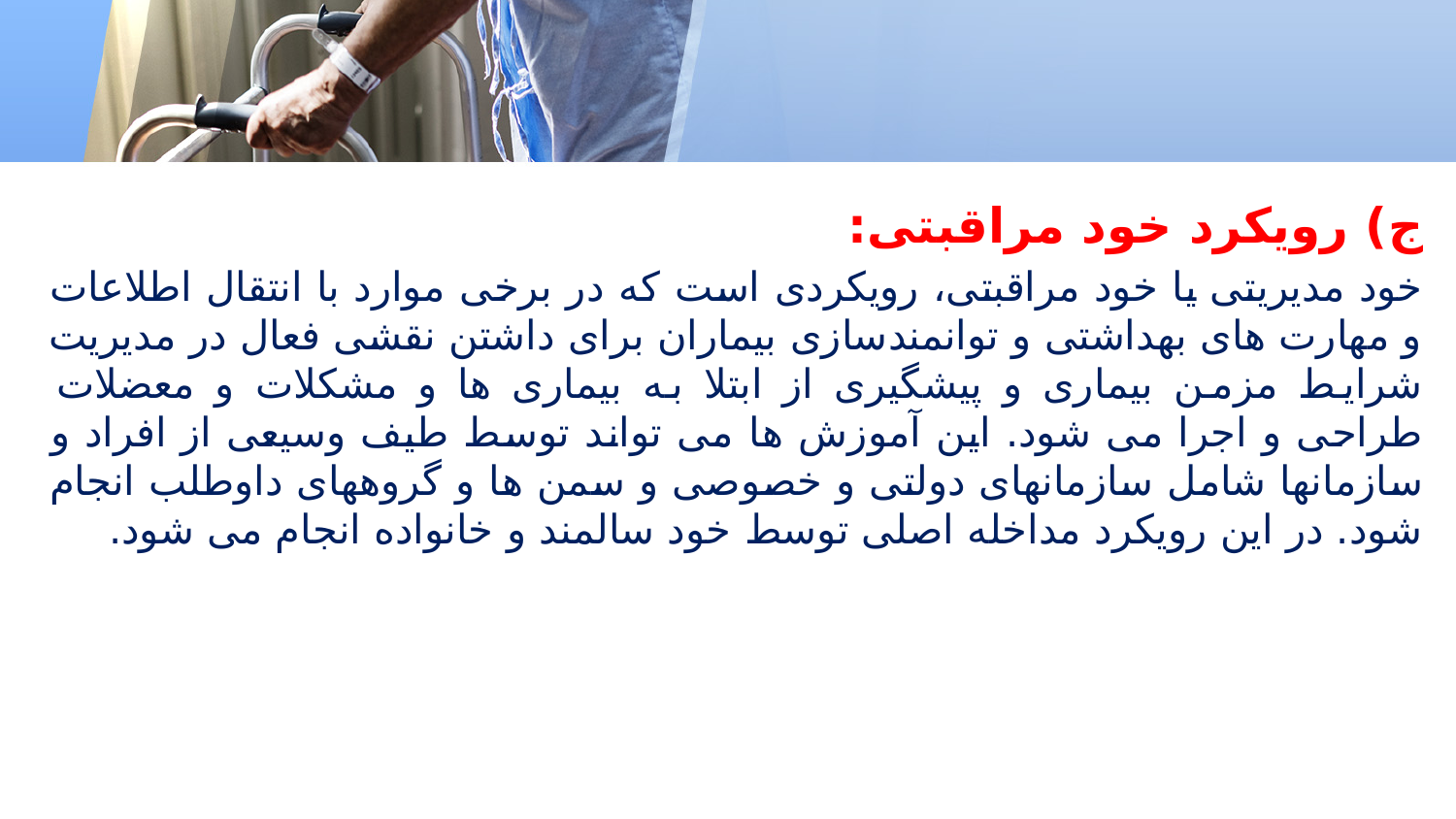

ج‌) رویکرد خود مراقبتی:
خود مدیریتی یا خود مراقبتی، رویکردی است که در برخی موارد با انتقال اطلاعات و مهارت های بهداشتی و توانمندسازی بیماران برای داشتن نقشی فعال در مدیریت شرایط مزمن بیماری و پیشگیری از ابتلا به بیماری ها و مشکلات و معضلات طراحی و اجرا می شود. این آموزش ها می تواند توسط طیف وسیعی از افراد و سازمانها شامل سازمانهای دولتی و خصوصی و سمن ها و گروههای داوطلب انجام شود. در این رویکرد مداخله اصلی توسط خود سالمند و خانواده انجام می شود.